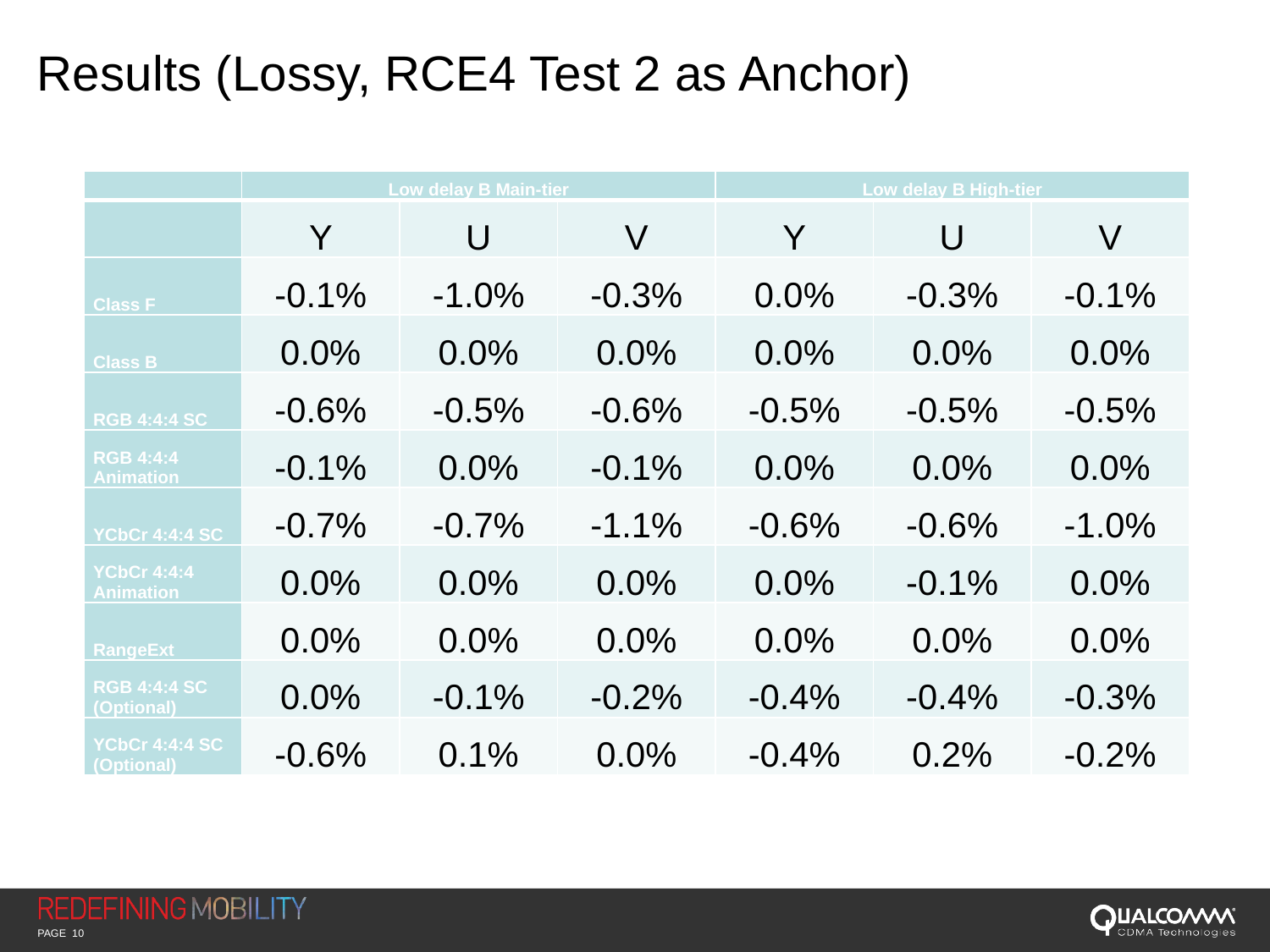

# Results (Lossy, RCE4 Test 2 as Anchor)
|  | Low delay B Main-tier |  |  | Low delay B High-tier |  |  |
| --- | --- | --- | --- | --- | --- | --- |
|  | Y | U | V | Y | U | V |
| Class F | -0.1% | -1.0% | -0.3% | 0.0% | -0.3% | -0.1% |
| Class B | 0.0% | 0.0% | 0.0% | 0.0% | 0.0% | 0.0% |
| RGB 4:4:4 SC | -0.6% | -0.5% | -0.6% | -0.5% | -0.5% | -0.5% |
| RGB 4:4:4 Animation | -0.1% | 0.0% | -0.1% | 0.0% | 0.0% | 0.0% |
| YCbCr 4:4:4 SC | -0.7% | -0.7% | -1.1% | -0.6% | -0.6% | -1.0% |
| YCbCr 4:4:4 Animation | 0.0% | 0.0% | 0.0% | 0.0% | -0.1% | 0.0% |
| RangeExt | 0.0% | 0.0% | 0.0% | 0.0% | 0.0% | 0.0% |
| RGB 4:4:4 SC (Optional) | 0.0% | -0.1% | -0.2% | -0.4% | -0.4% | -0.3% |
| YCbCr 4:4:4 SC (Optional) | -0.6% | 0.1% | 0.0% | -0.4% | 0.2% | -0.2% |